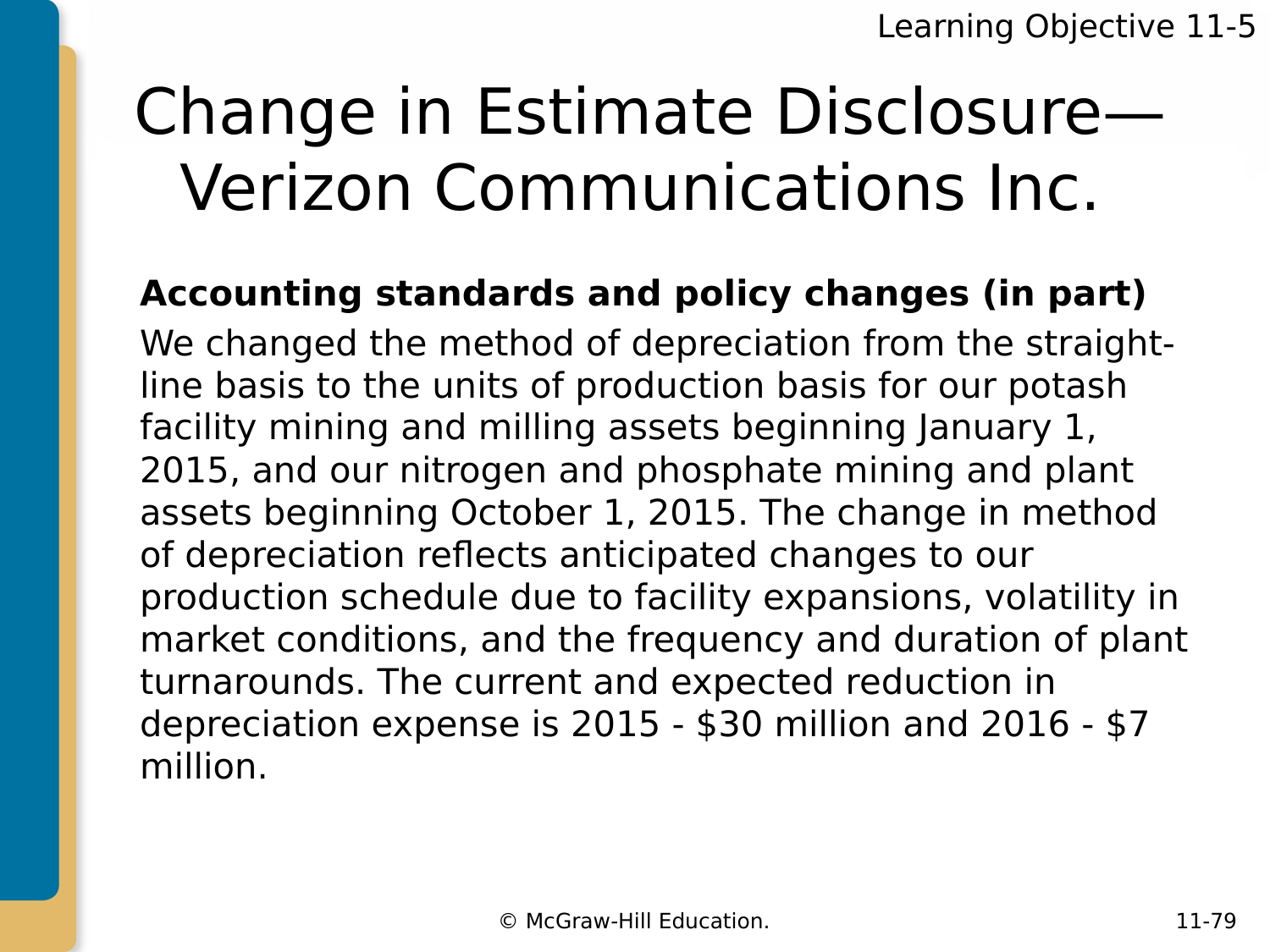

Learning Objective 11-5
# Change in Estimate Disclosure— Verizon Communications Inc.
Accounting standards and policy changes (in part)
We changed the method of depreciation from the straight-line basis to the units of pro­duction basis for our potash facility mining and milling assets beginning January 1, 2015, and our nitrogen and phosphate mining and plant assets beginning October 1, 2015. The change in method of depreciation reflects anticipated changes to our production schedule due to facility expansions, volatility in market conditions, and the frequency and duration of plant turnarounds. The current and expected reduction in depreciation expense is 2015 - $30 million and 2016 - $7 million.